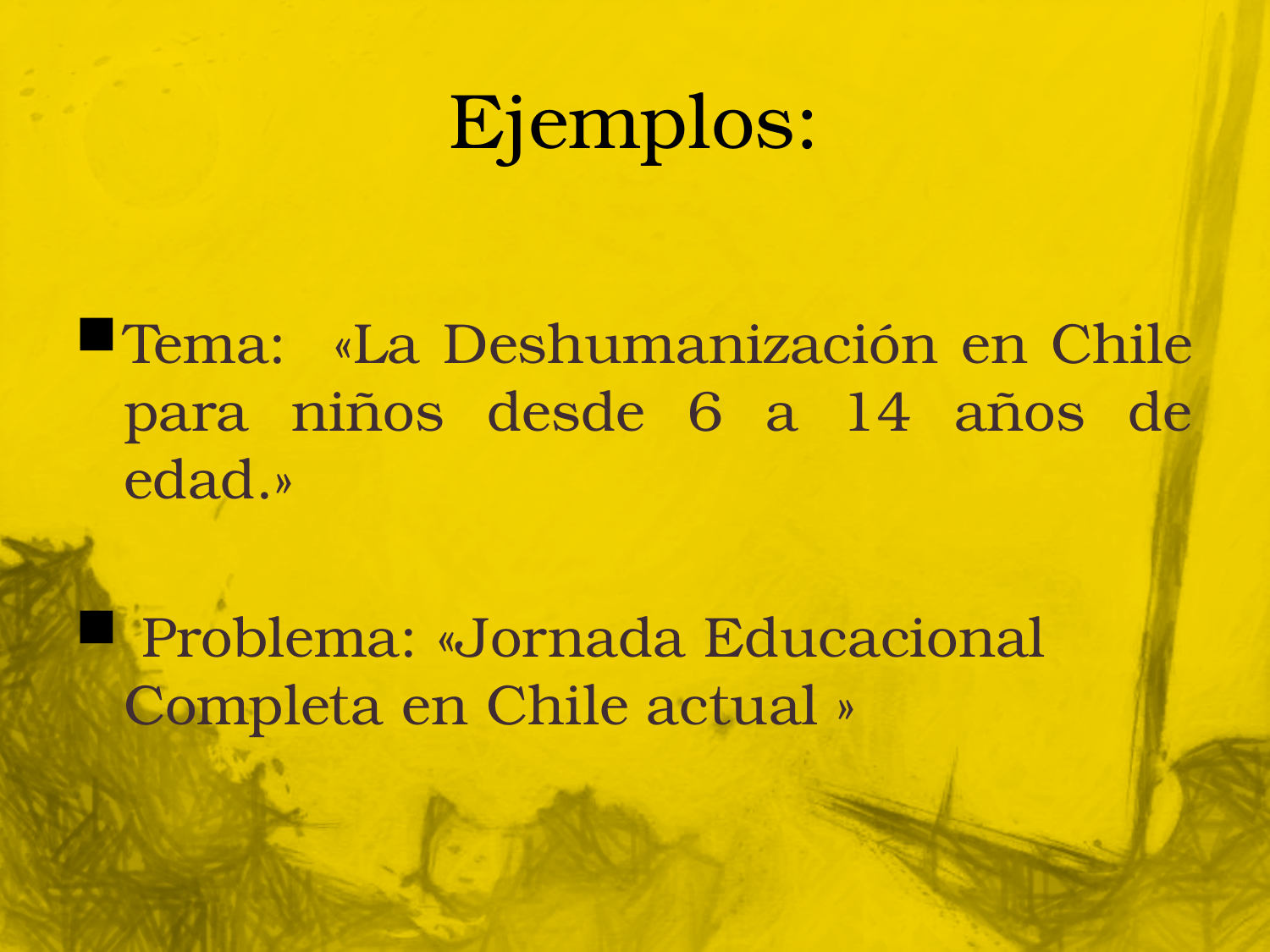

# Ejemplos:

Tema:  «La Deshumanización en Chile para niños desde 6 a 14 años de edad.»

 Problema: «Jornada Educacional Completa en Chile actual »